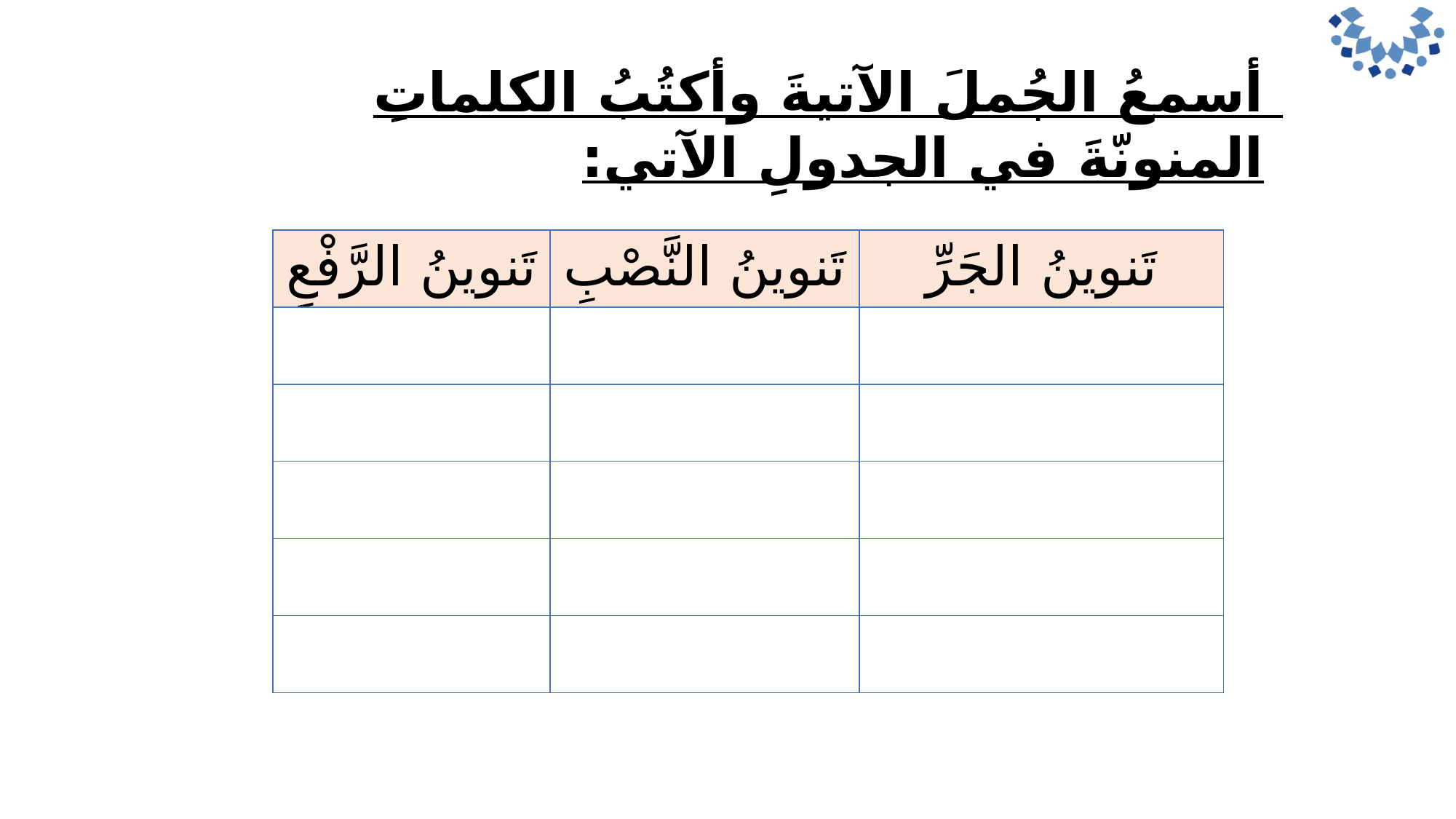

أسمعُ الجُملَ الآتيةَ وأكتُبُ الكلماتِ المنونّةَ في الجدولِ الآتي:
| تَنوينُ الرَّفْعِ | تَنوينُ النَّصْبِ | تَنوينُ الجَرِّ |
| --- | --- | --- |
|  |  |  |
|  |  |  |
|  |  |  |
|  |  |  |
|  |  |  |